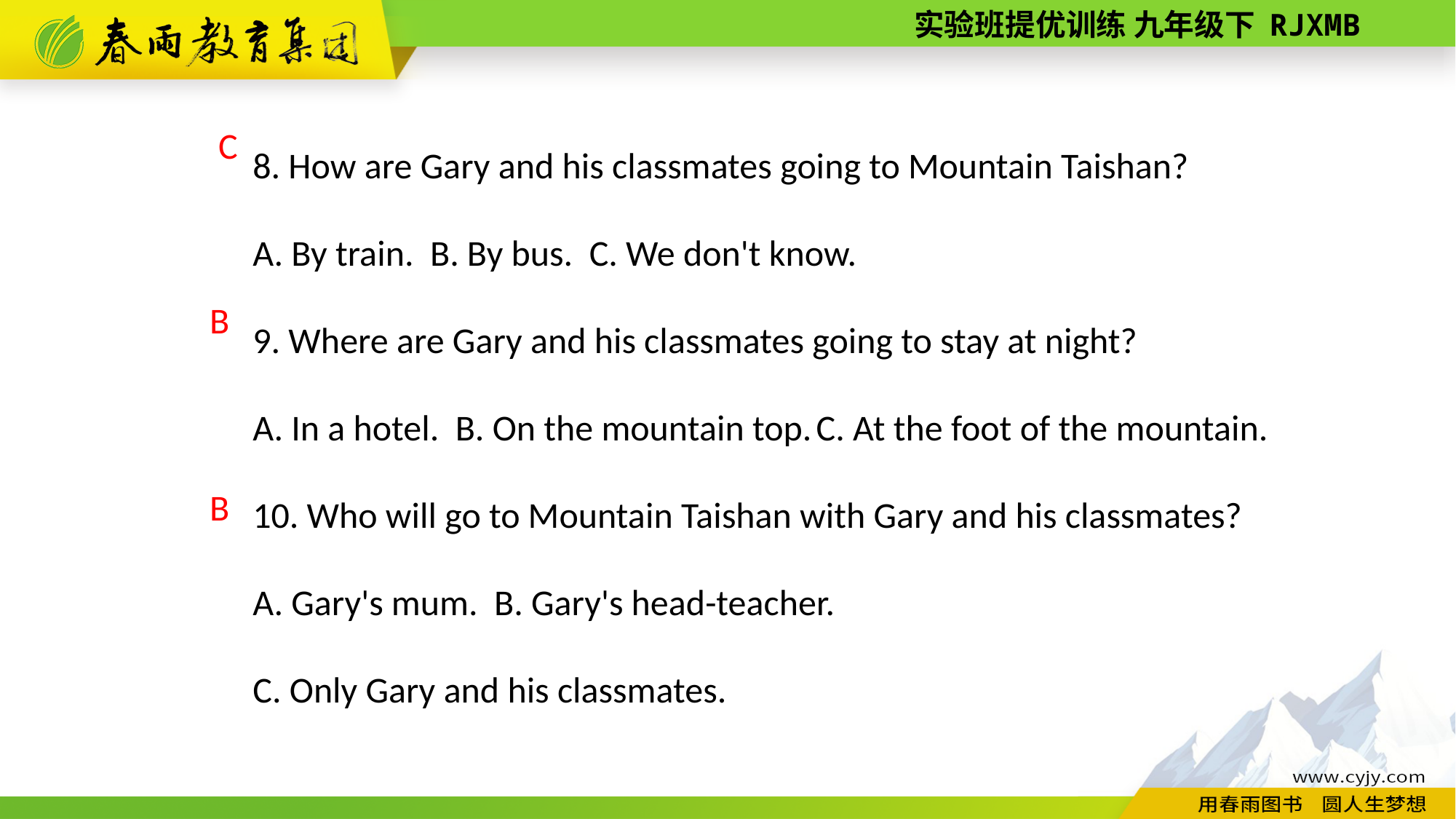

8. How are Gary and his classmates going to Mountain Taishan?
A. By train.  B. By bus.  C. We don't know.
9. Where are Gary and his classmates going to stay at night?
A. In a hotel.  B. On the mountain top. C. At the foot of the mountain.
10. Who will go to Mountain Taishan with Gary and his classmates?
A. Gary's mum.  B. Gary's head-teacher.
C. Only Gary and his classmates.
C
B
B